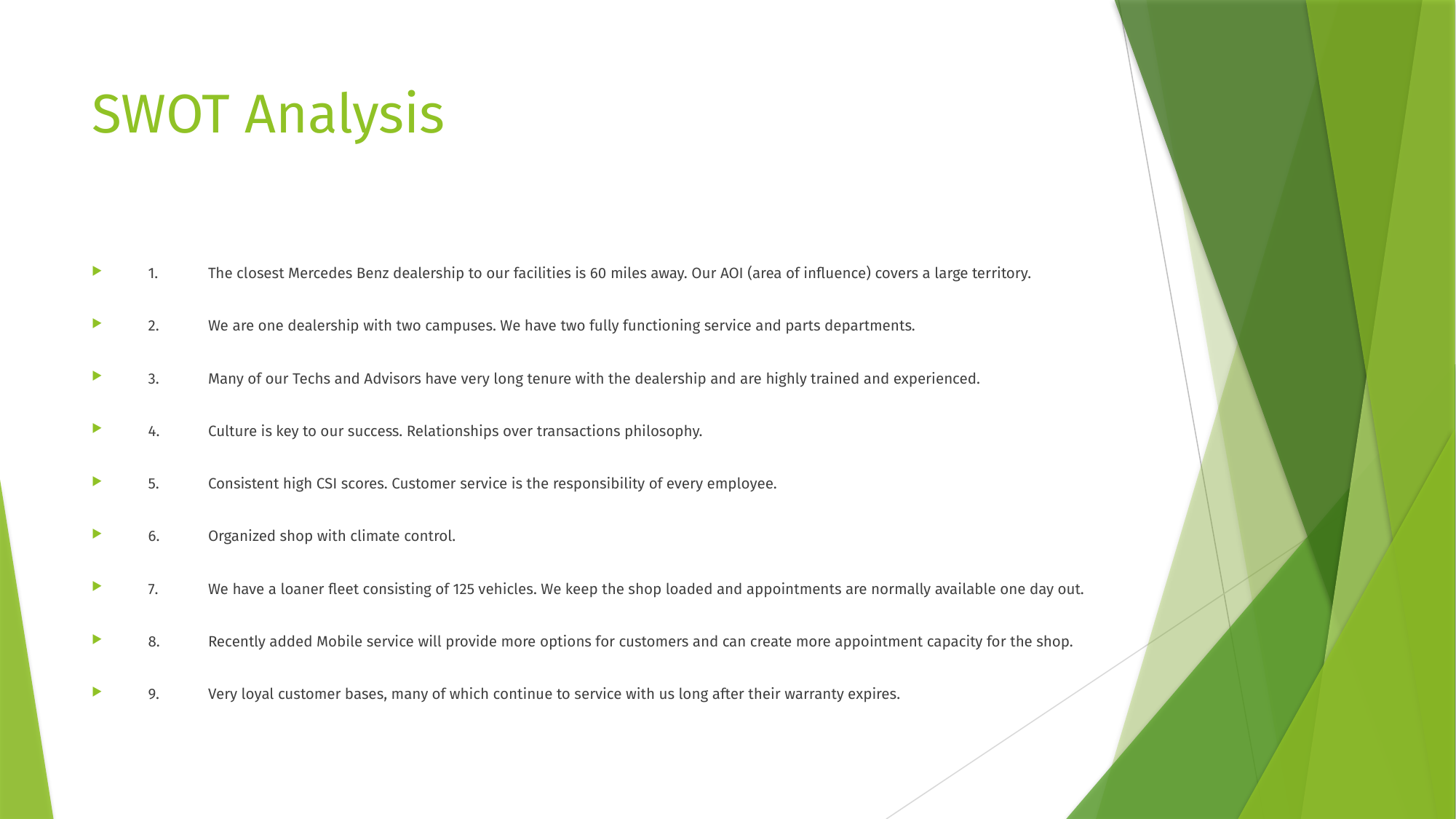

# SWOT Analysis
1.	The closest Mercedes Benz dealership to our facilities is 60 miles away. Our AOI (area of influence) covers a large territory.

2.	We are one dealership with two campuses. We have two fully functioning service and parts departments.

3.	Many of our Techs and Advisors have very long tenure with the dealership and are highly trained and experienced.

4.	Culture is key to our success. Relationships over transactions philosophy.

5.	Consistent high CSI scores. Customer service is the responsibility of every employee.

6.	Organized shop with climate control.

7.	We have a loaner fleet consisting of 125 vehicles. We keep the shop loaded and appointments are normally available one day out.

8.	Recently added Mobile service will provide more options for customers and can create more appointment capacity for the shop.

9.	Very loyal customer bases, many of which continue to service with us long after their warranty expires.